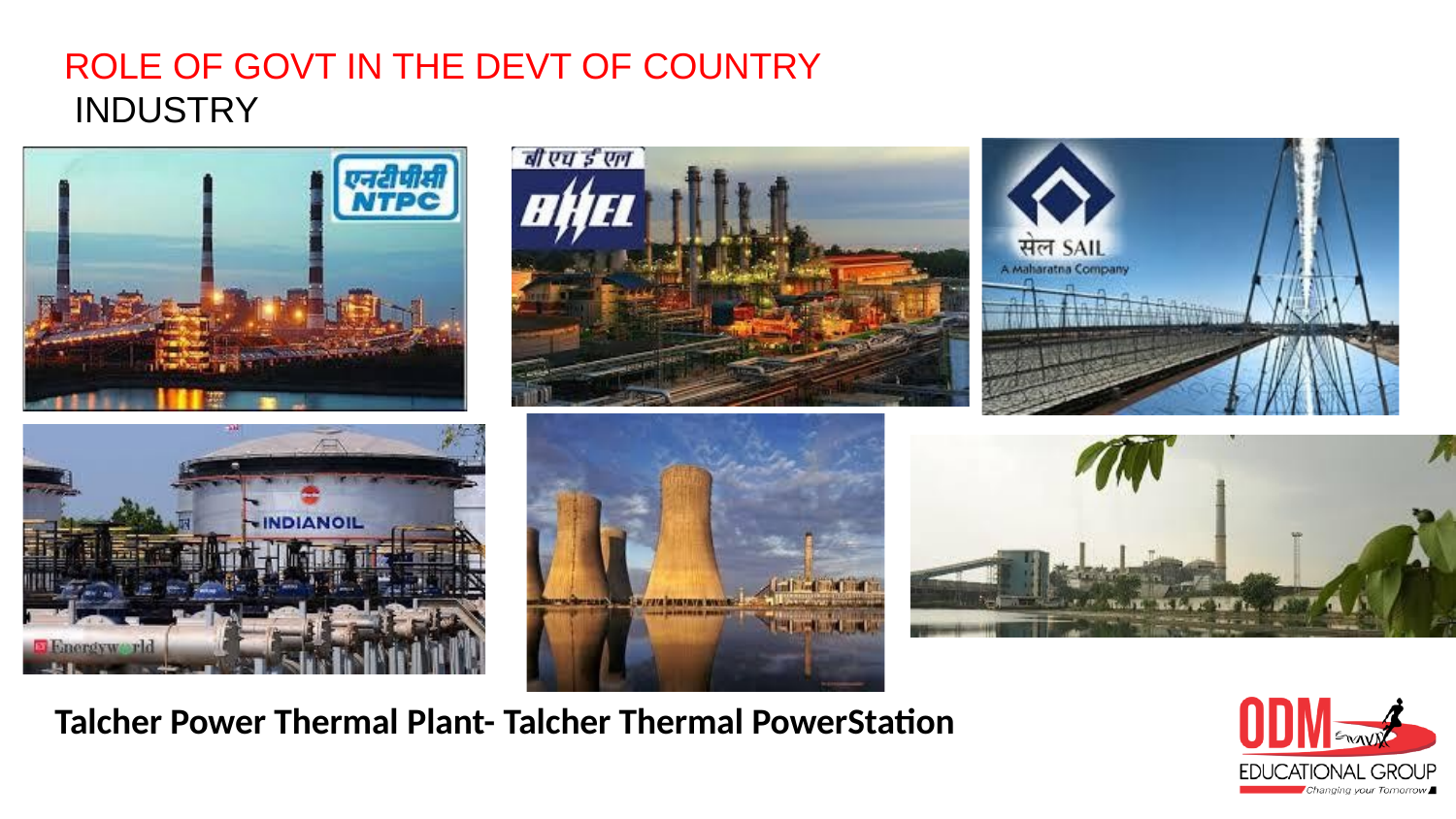

# ROLE OF GOVT IN THE DEVT OF COUNTRY  INDUSTRY

Talcher Power Thermal Plant- Talcher Thermal PowerStation